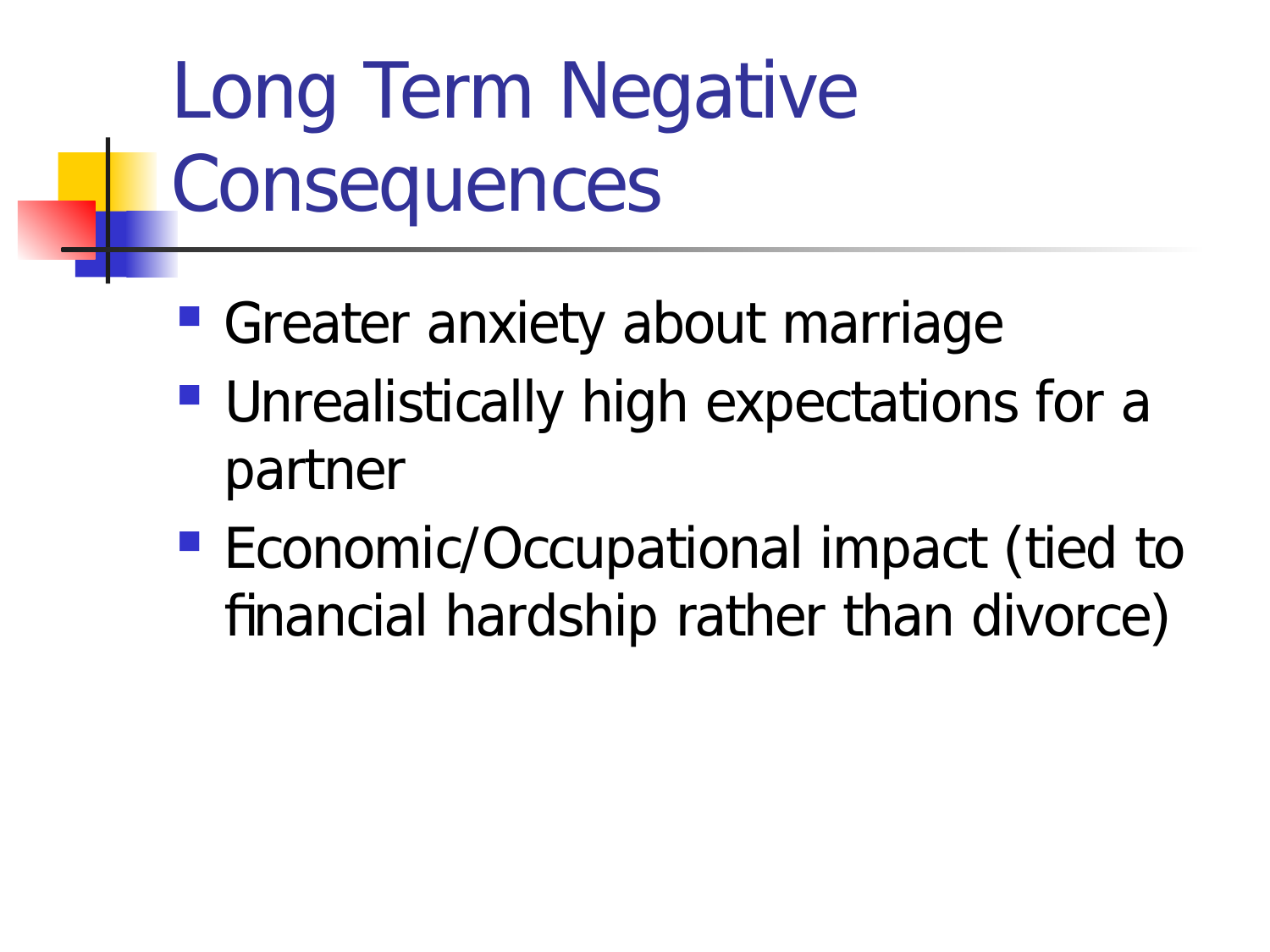

# Long Term Negative Consequences
Greater anxiety about marriage
Unrealistically high expectations for a partner
Economic/Occupational impact (tied to financial hardship rather than divorce)